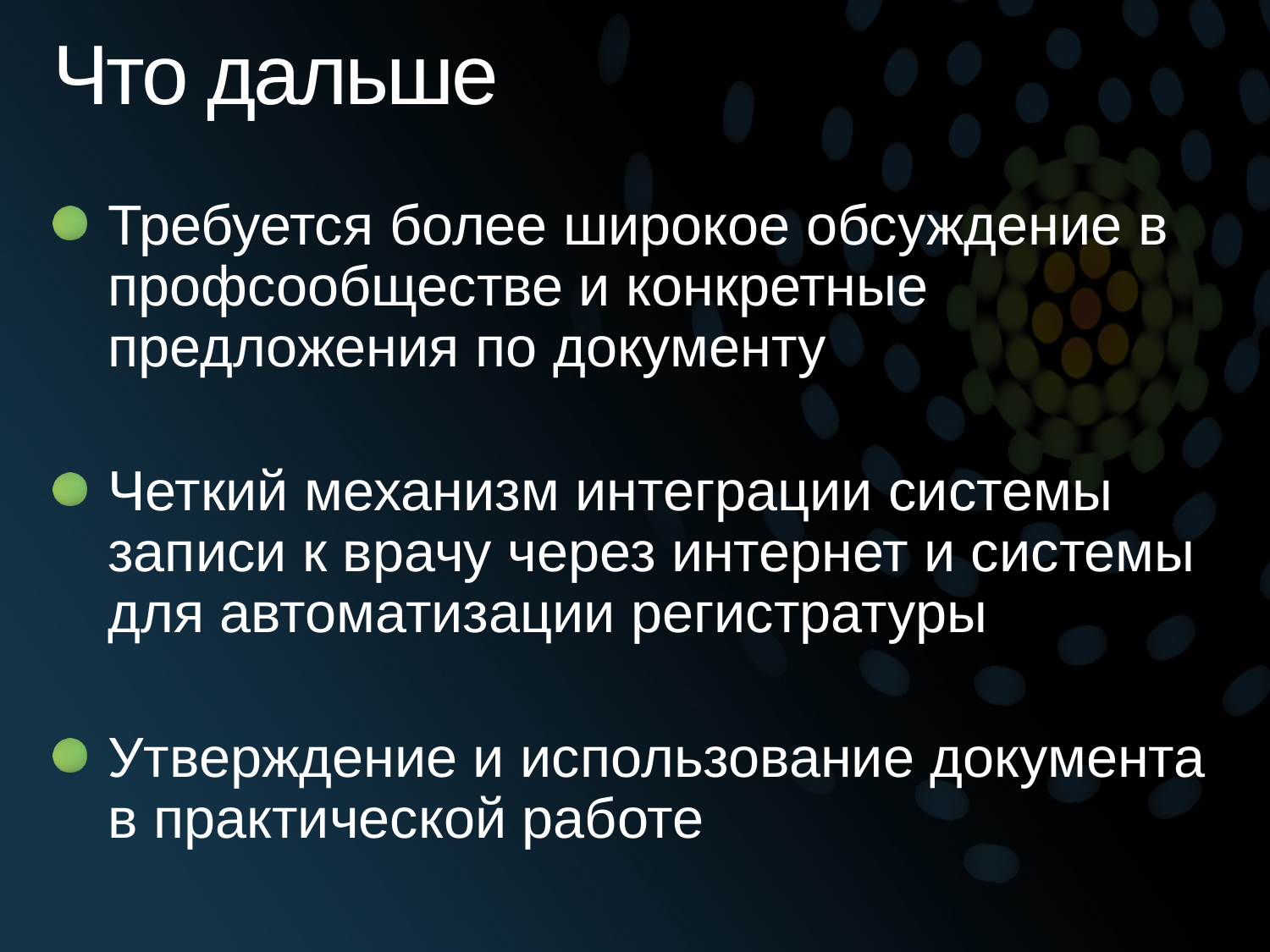

# Что дальше
Требуется более широкое обсуждение в профсообществе и конкретные предложения по документу

Четкий механизм интеграции системы записи к врачу через интернет и системы для автоматизации регистратуры

Утверждение и использование документа в практической работе